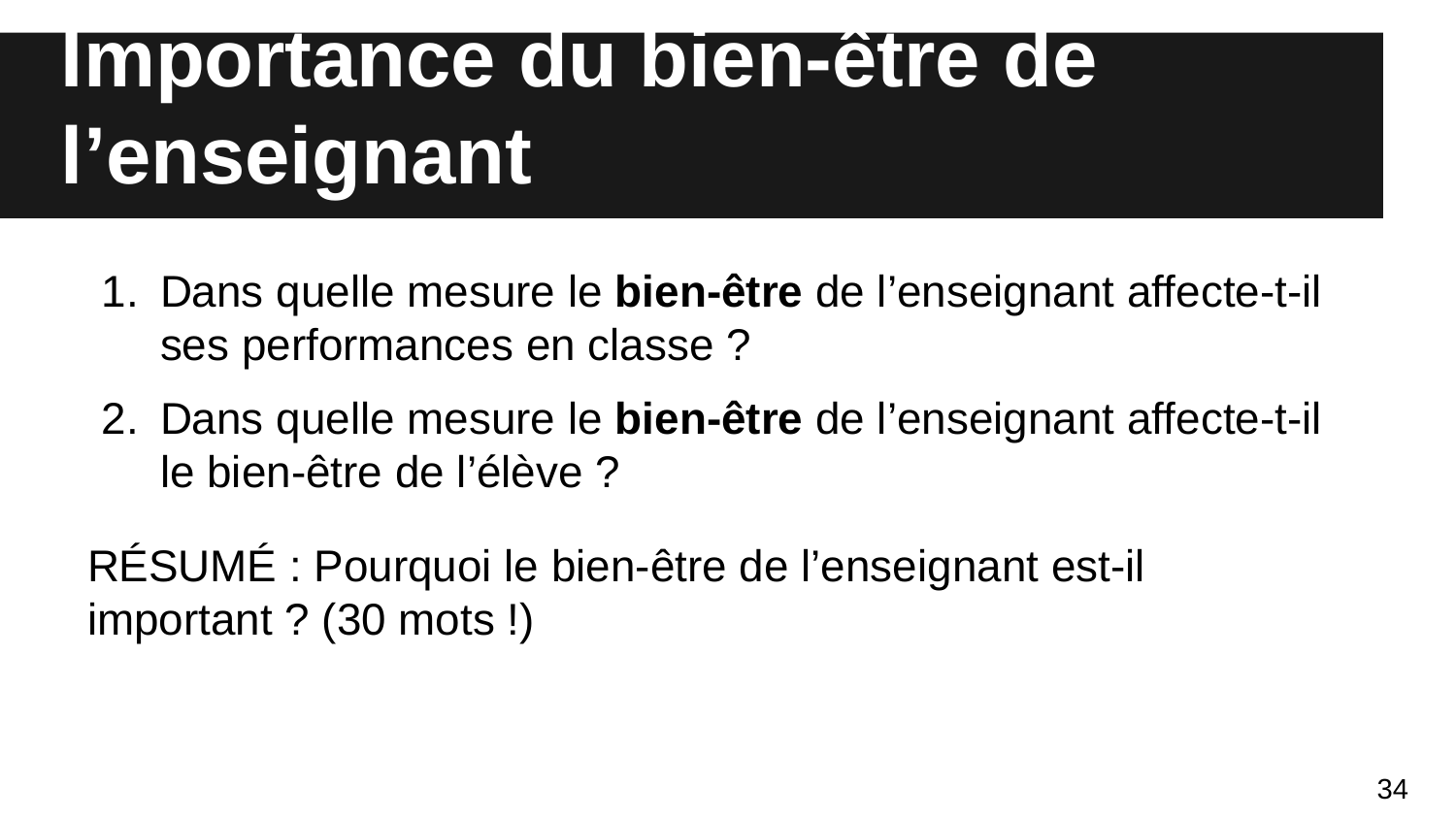

# Importance du bien-être de l’enseignant
Dans quelle mesure le bien-être de l’enseignant affecte-t-il  ses performances en classe ?
Dans quelle mesure le bien-être de l’enseignant affecte-t-il le bien-être de l’élève ?
RÉSUMÉ : Pourquoi le bien-être de l’enseignant est-il important ? (30 mots !)
34